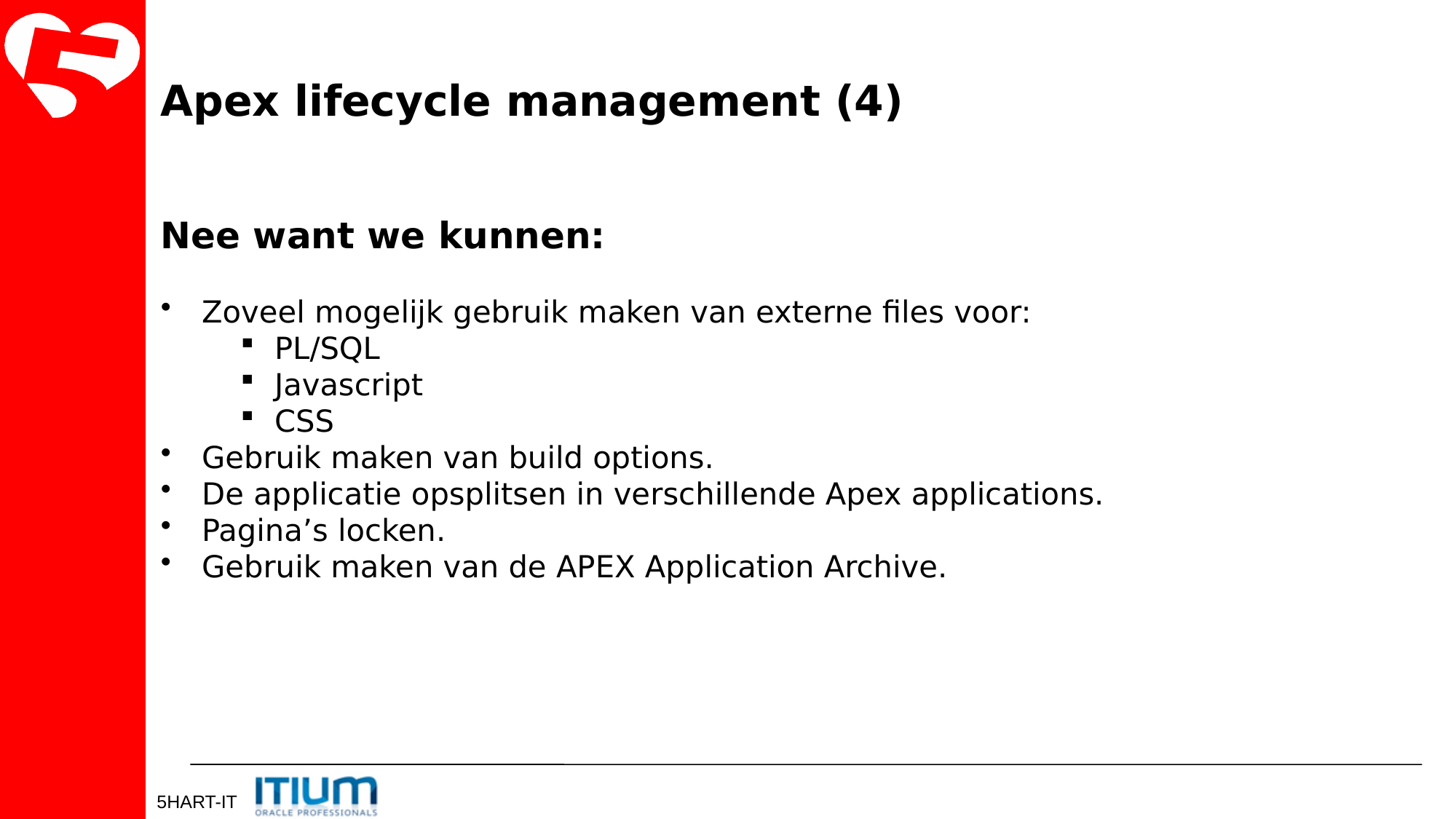

Apex lifecycle management (4)
Nee want we kunnen:
Zoveel mogelijk gebruik maken van externe files voor:
PL/SQL
Javascript
CSS
Gebruik maken van build options.
De applicatie opsplitsen in verschillende Apex applications.
Pagina’s locken.
Gebruik maken van de APEX Application Archive.